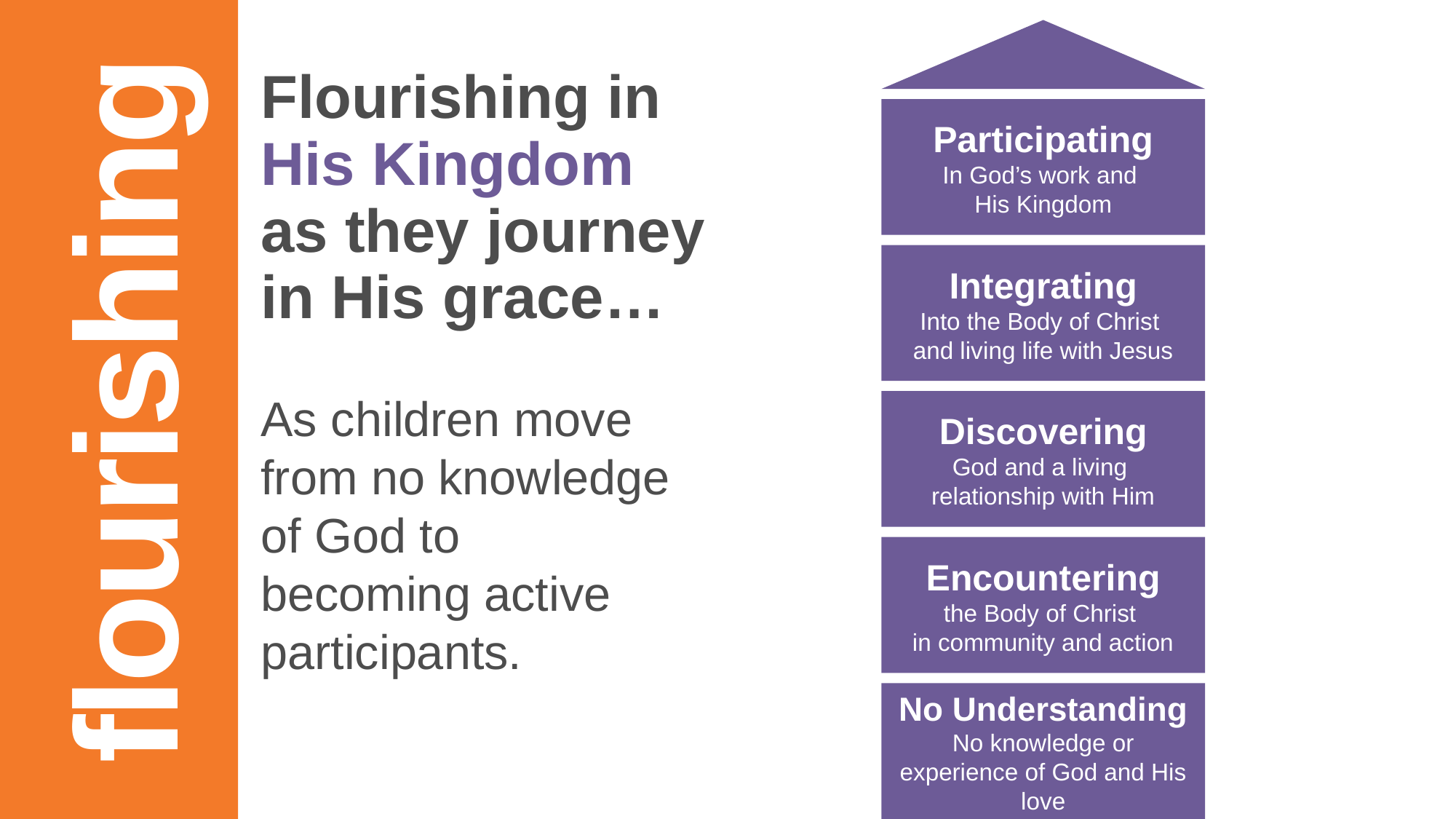

Flourishing in His Kingdom as they journey in His grace…
Participating
In God’s work and
His Kingdom
Integrating
Into the Body of Christ
and living life with Jesus
flourishing
As children move from no knowledge of God to becoming active participants.
Discovering
God and a living
relationship with Him
Encountering
the Body of Christ
in community and action
No Understanding
No knowledge or experience of God and His love